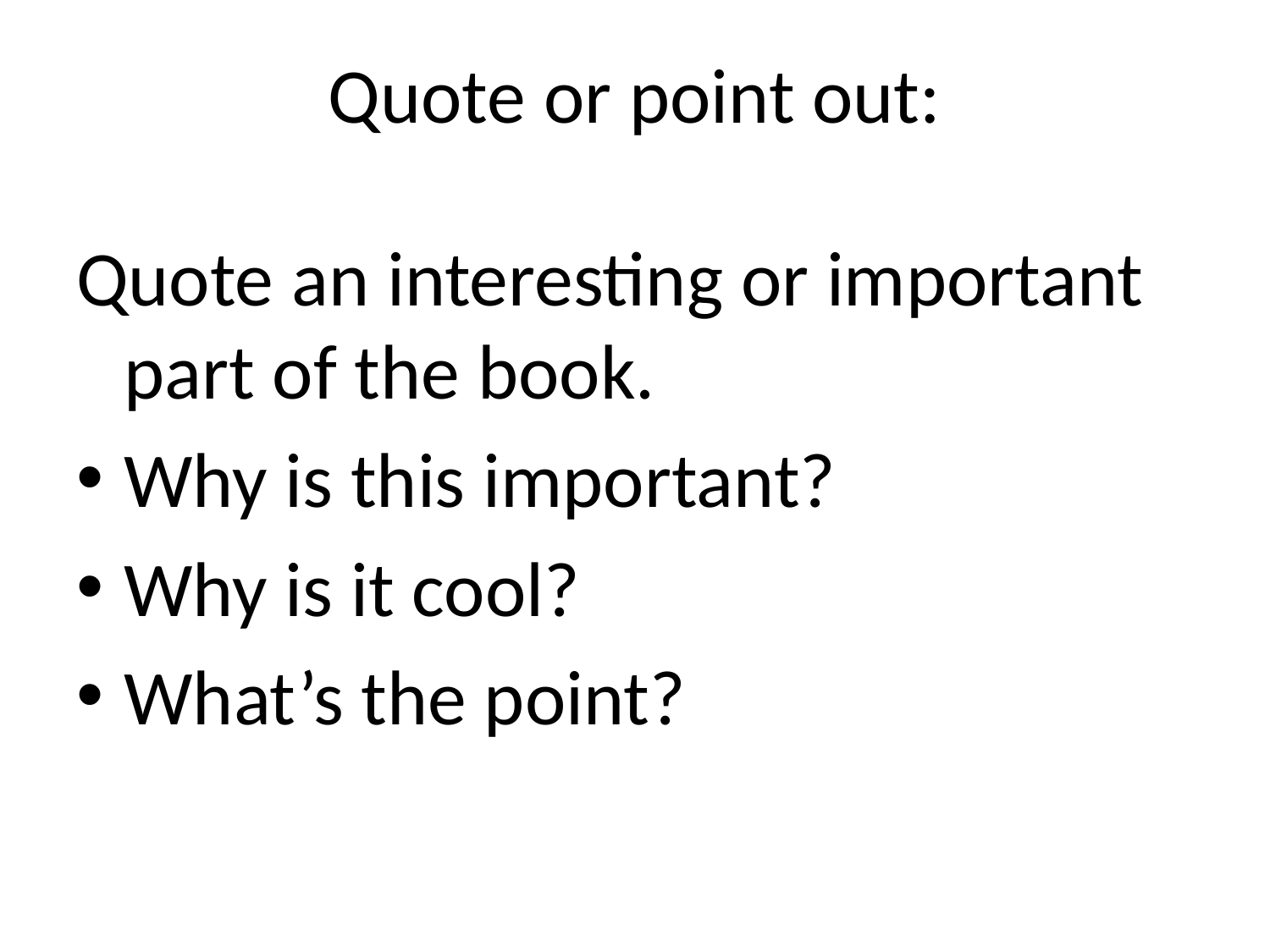

# Quote or point out:
Quote an interesting or important part of the book.
Why is this important?
Why is it cool?
What’s the point?